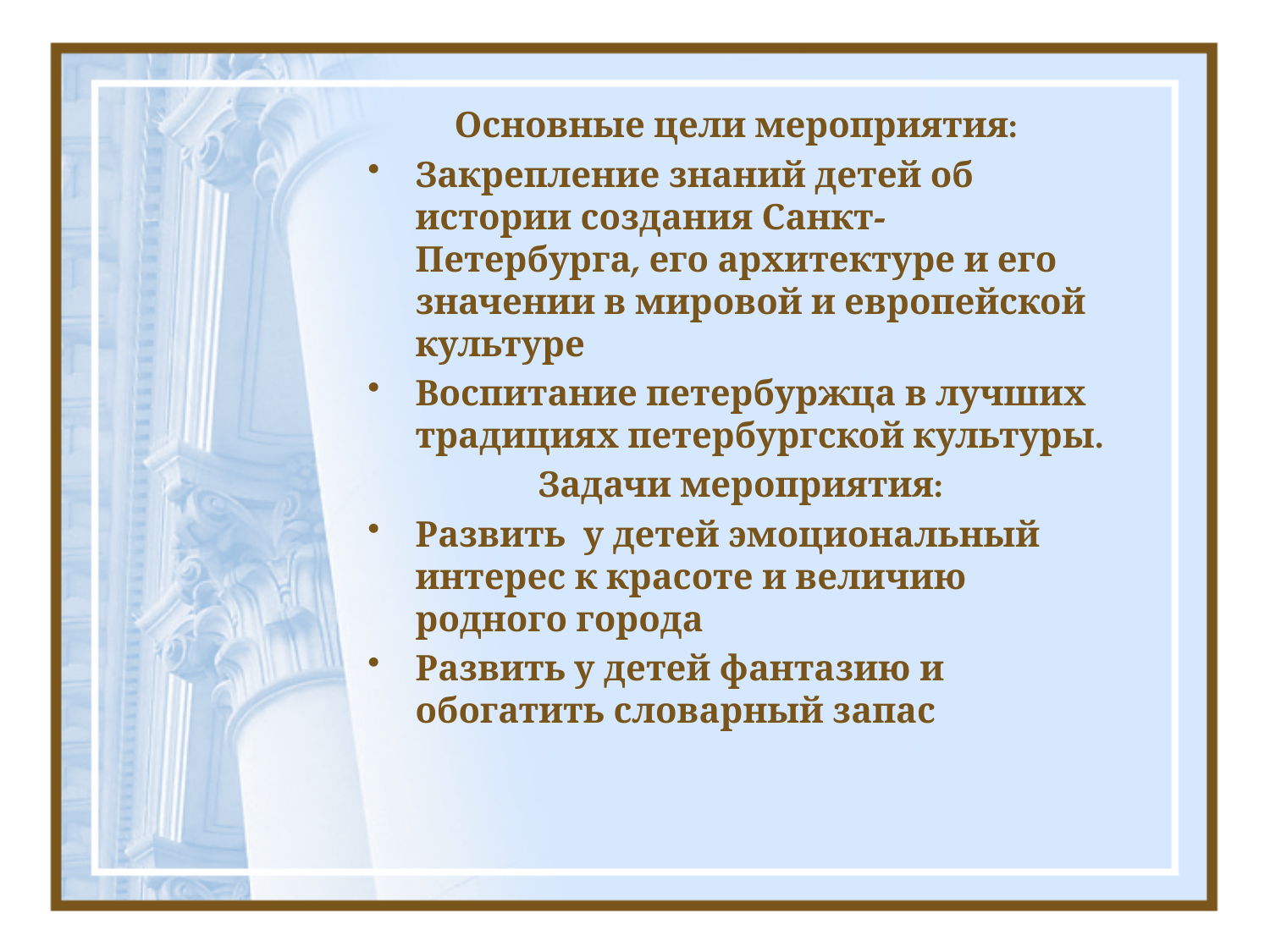

Основные цели мероприятия:
Закрепление знаний детей об истории создания Санкт-Петербурга, его архитектуре и его значении в мировой и европейской культуре
Воспитание петербуржца в лучших традициях петербургской культуры.
 Задачи мероприятия:
Развить  у детей эмоциональный  интерес к красоте и величию родного города
Развить у детей фантазию и обогатить словарный запас
#